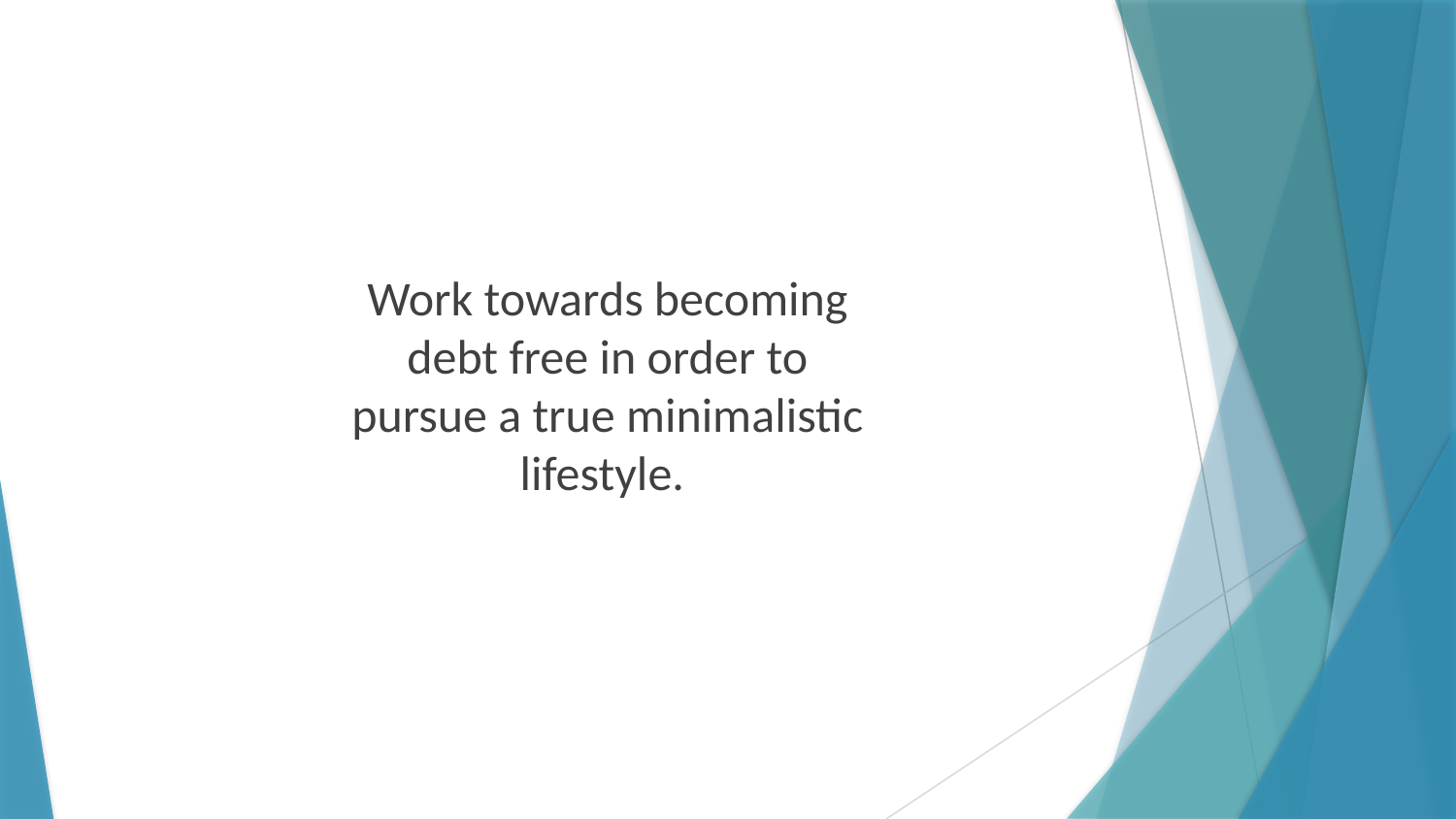

Work towards becoming debt free in order to pursue a true minimalistic lifestyle.